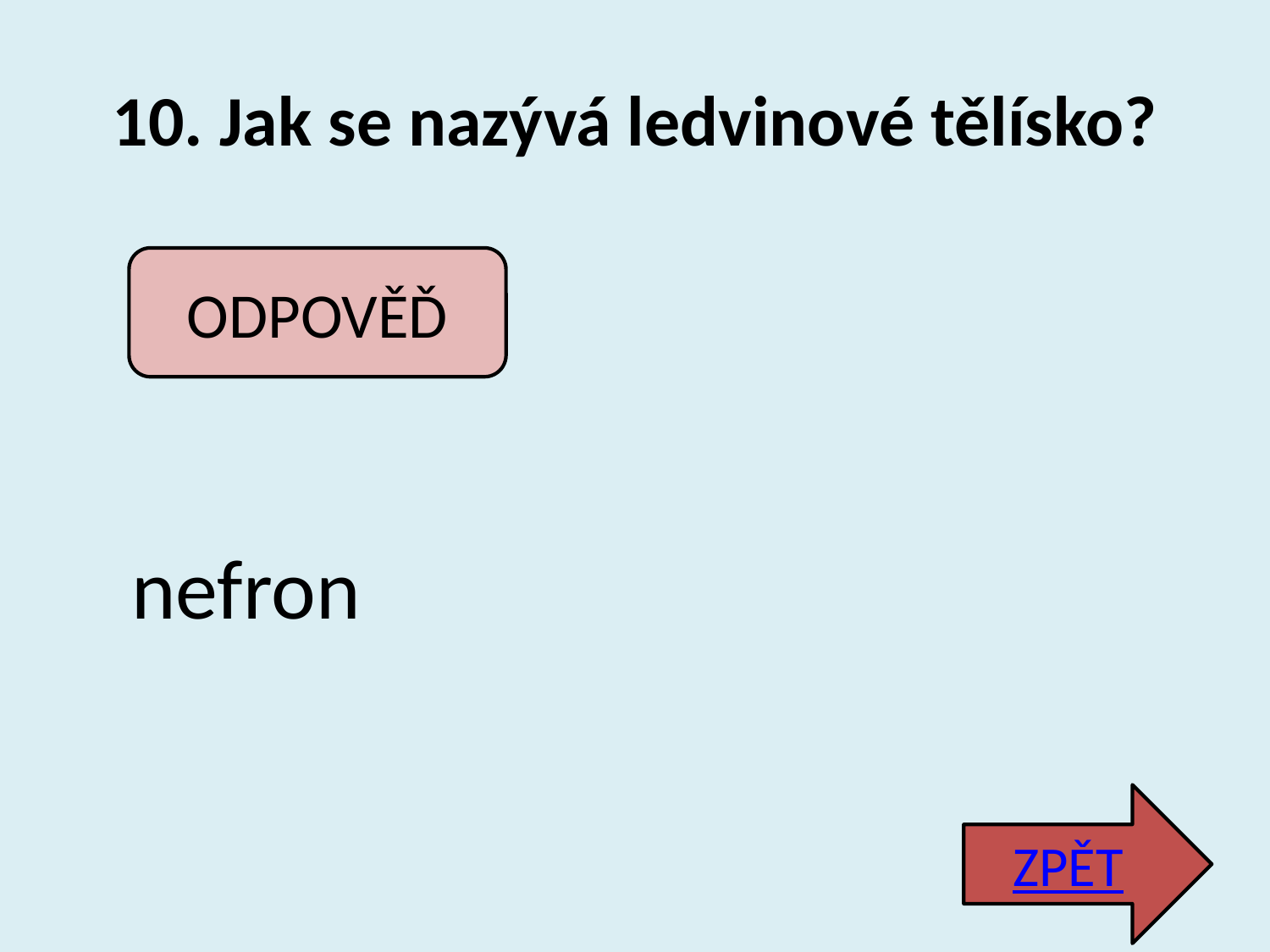

# 10. Jak se nazývá ledvinové tělísko?

ODPOVĚĎ

nefron
ZPĚT